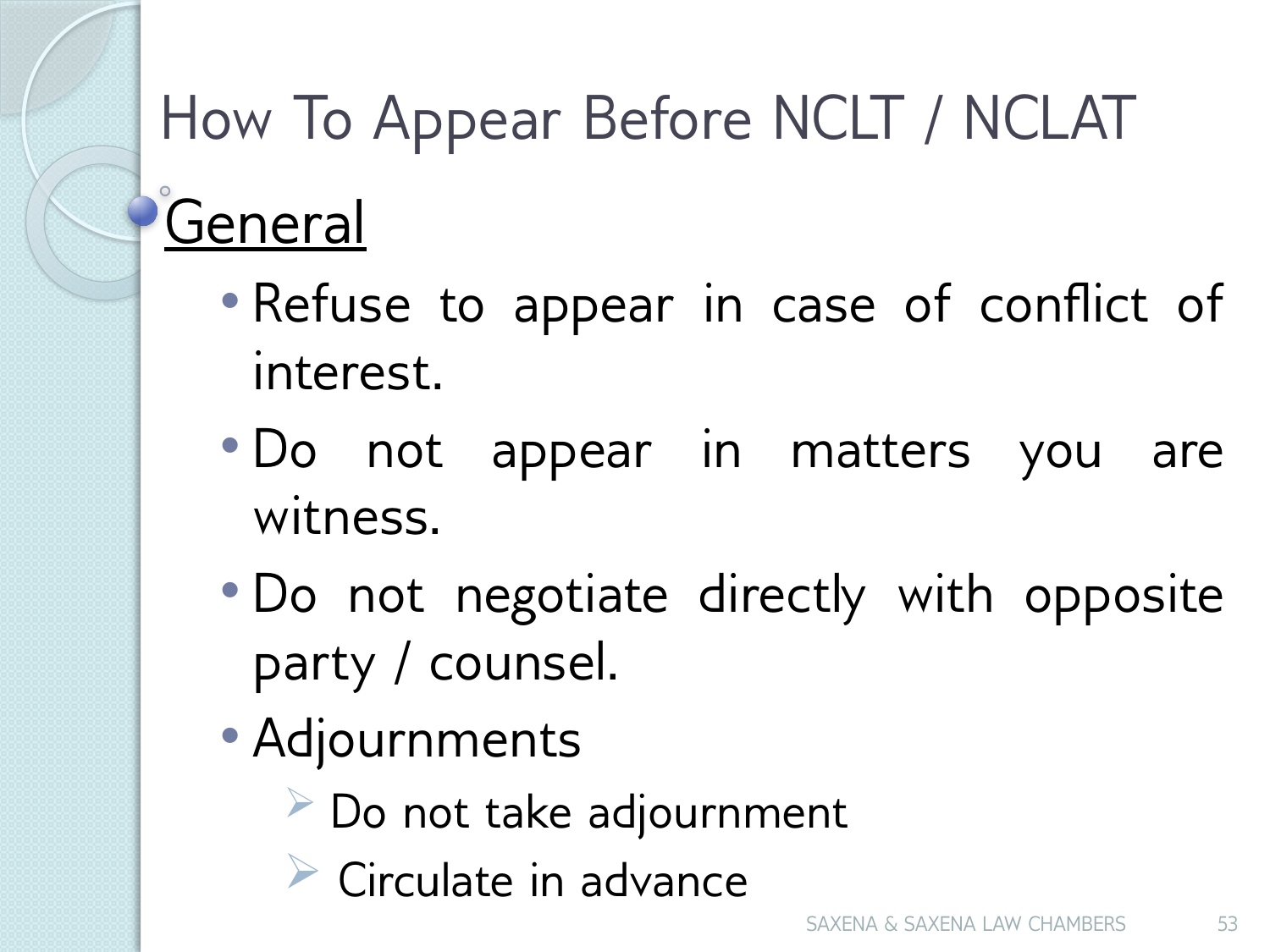

# How To Appear Before NCLT / NCLAT
General
Refuse to appear in case of conflict of interest.
Do not appear in matters you are witness.
Do not negotiate directly with opposite party / counsel.
Adjournments
 Do not take adjournment
 Circulate in advance

SAXENA & SAXENA LAW CHAMBERS
53